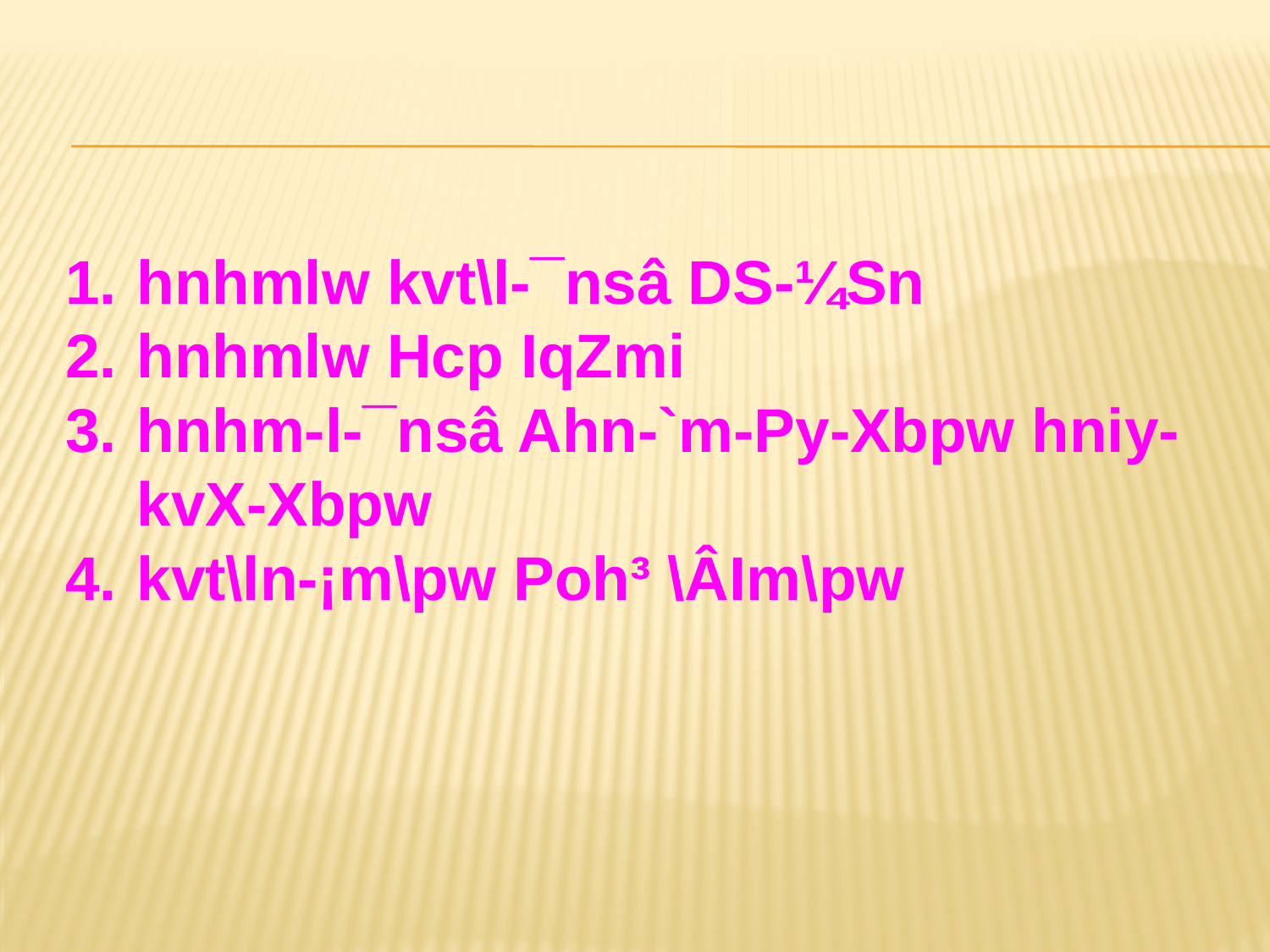

hnhmlw kvt\l-¯nsâ DS-¼Sn
hnhmlw Hcp IqZmi
hnhm-l-¯nsâ Ahn-`m-Py-Xbpw hniy-kvX-Xbpw
kvt\ln-¡m\pw Poh³ \ÂIm\pw